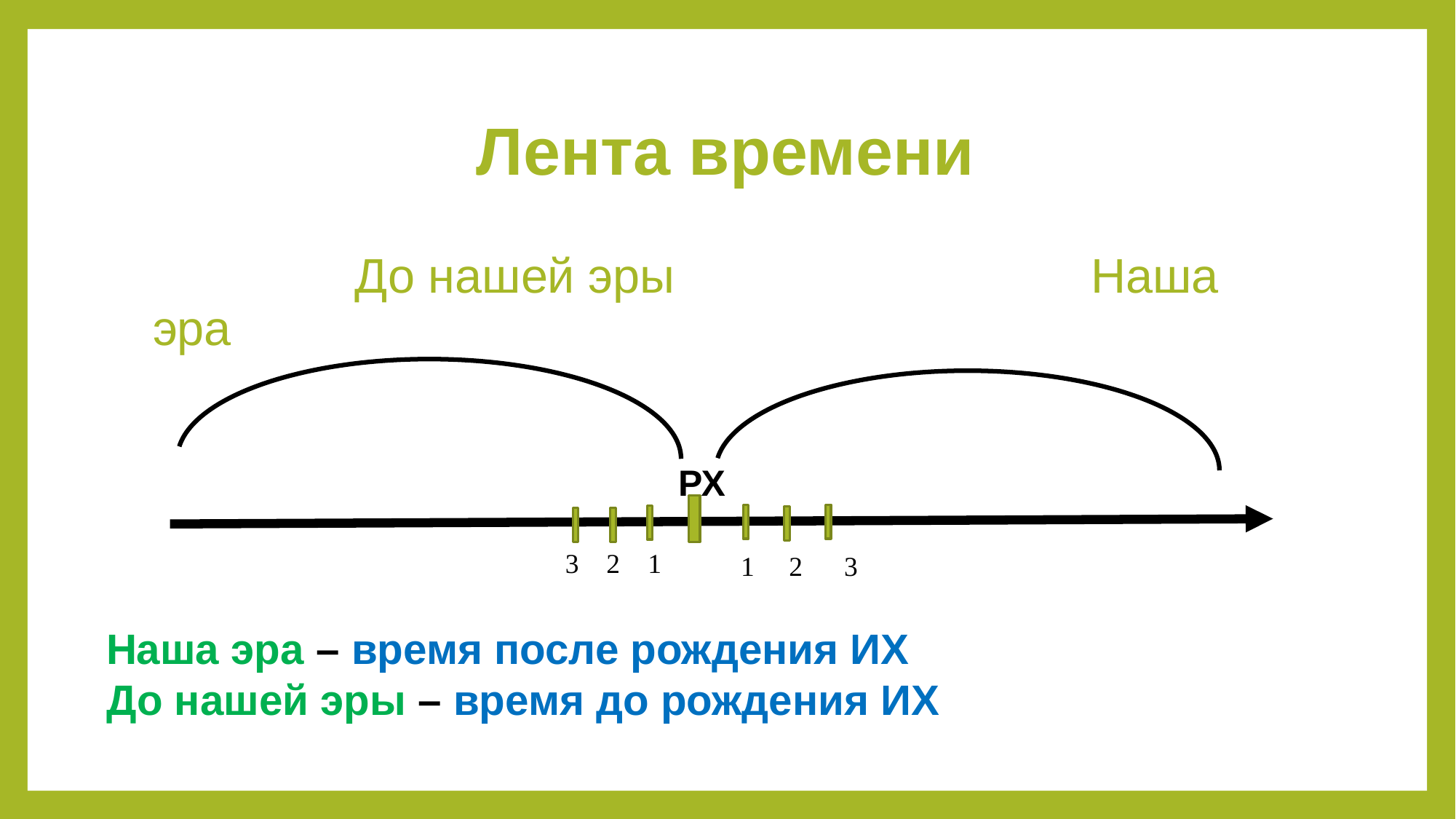

# Лента времени
               До нашей эры                               Наша эра

РХ

3    2    1
1     2      3
Наша эра – время после рождения ИХ
До нашей эры – время до рождения ИХ